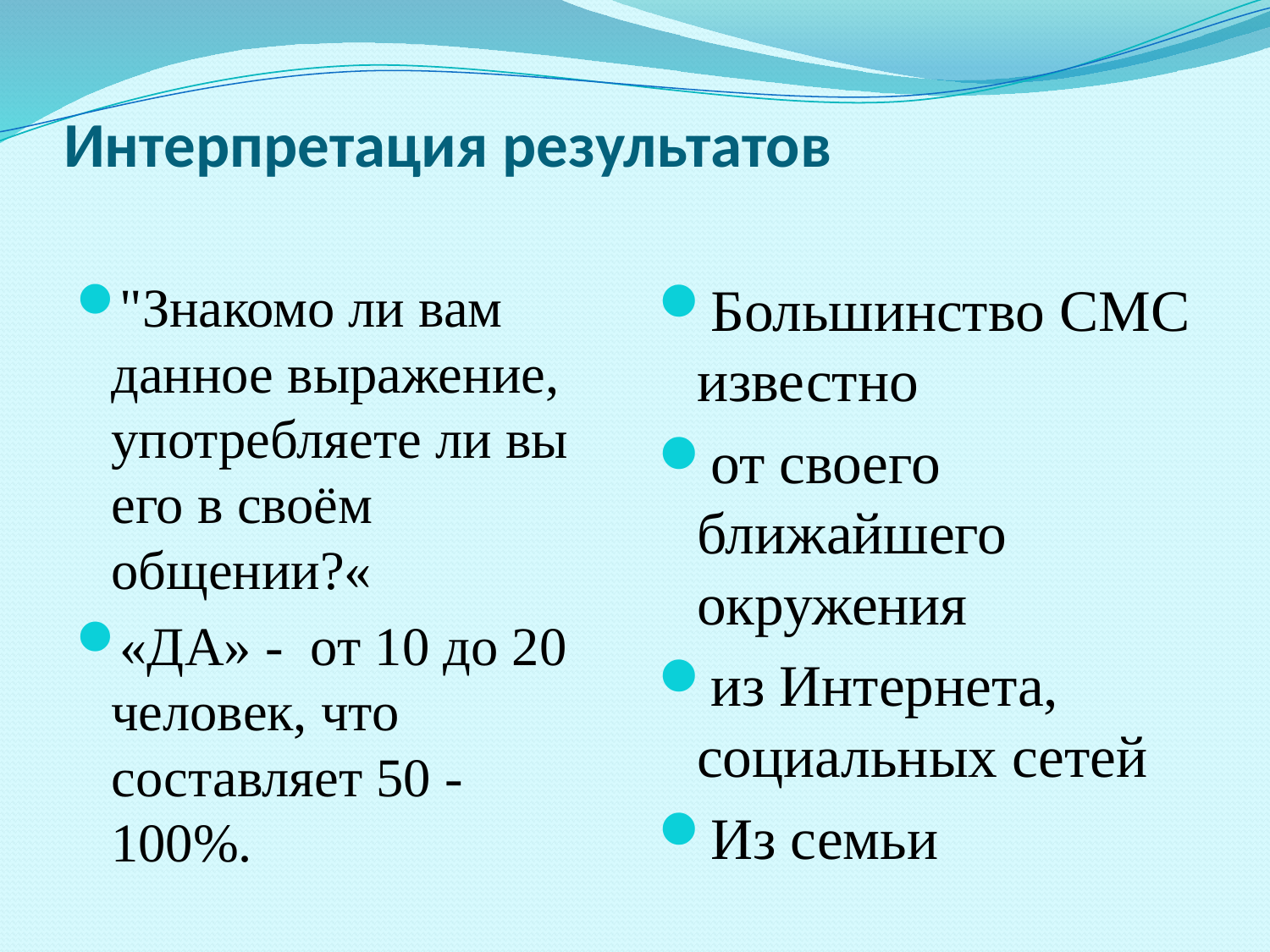

# Интерпретация результатов
"Знакомо ли вам данное выражение, употребляете ли вы его в своём общении?«
«ДА» -  от 10 до 20 человек, что составляет 50 - 100%.

Большинство СМС известно
от своего ближайшего окружения
из Интернета, социальных сетей
Из семьи